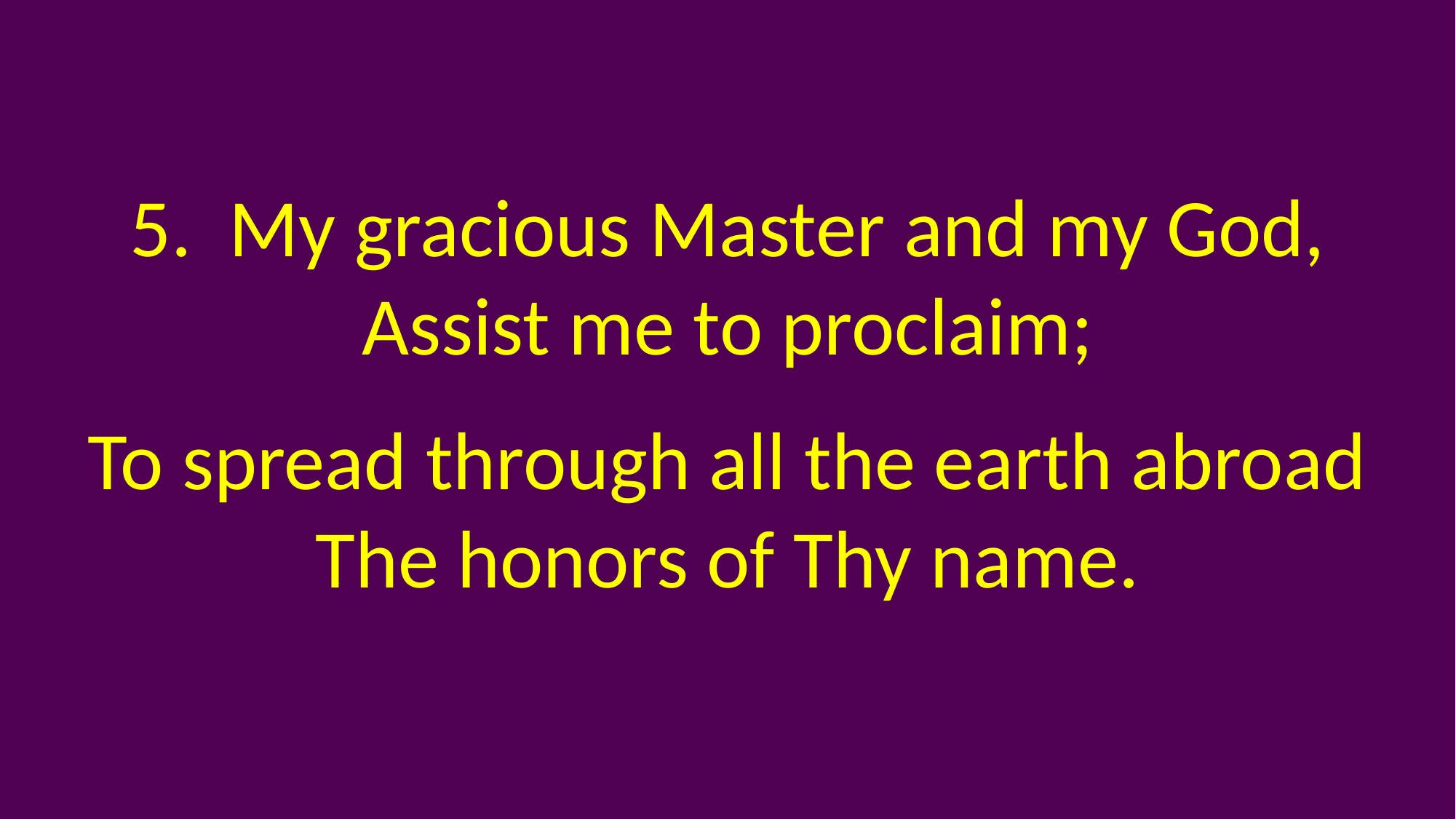

5.  My gracious Master and my God,
Assist me to proclaim;
To spread through all the earth abroad
The honors of Thy name.